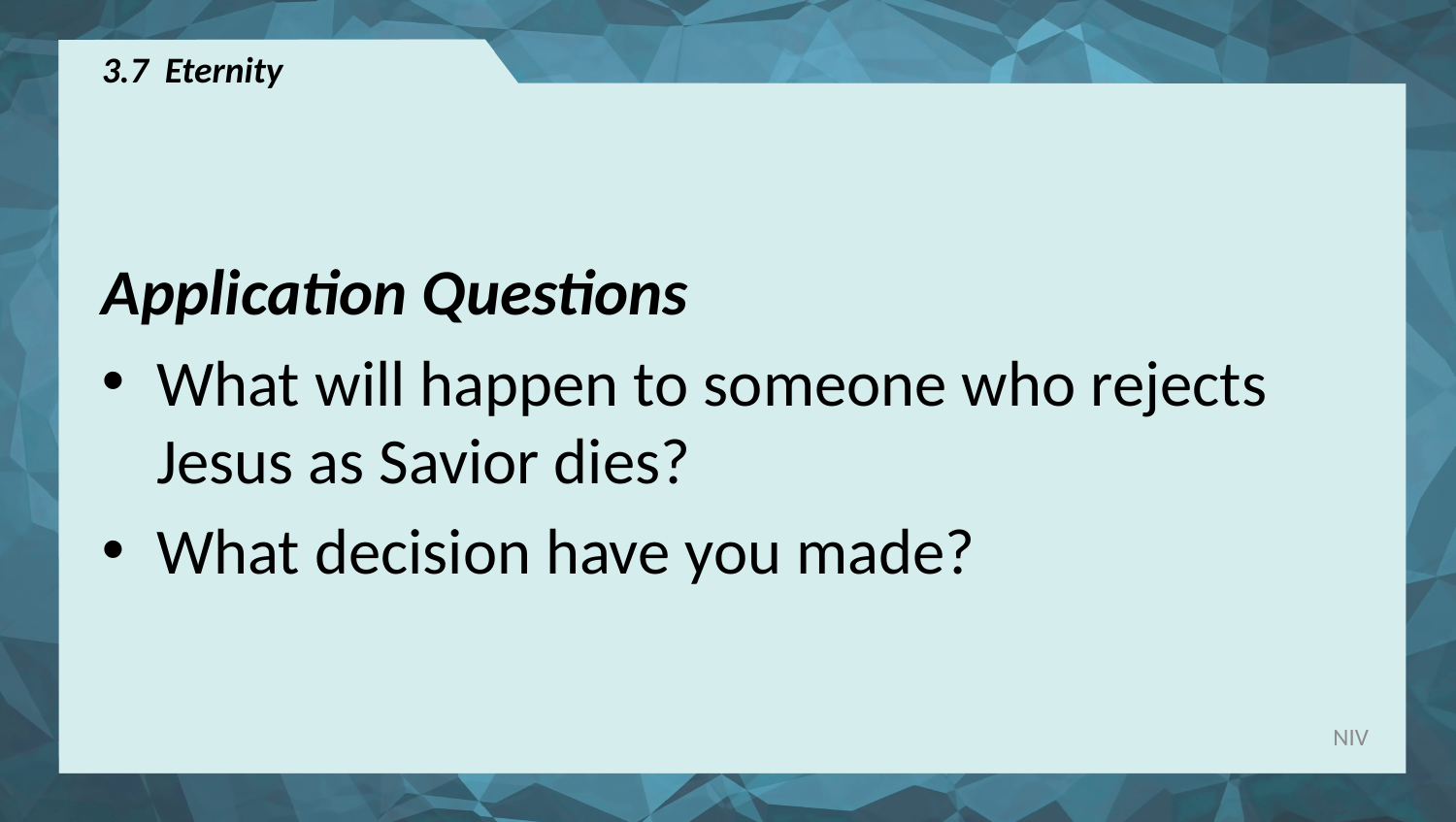

# 3.7  Eternity
Application Questions
What will happen to someone who rejects Jesus as Savior dies?
What decision have you made?
NIV